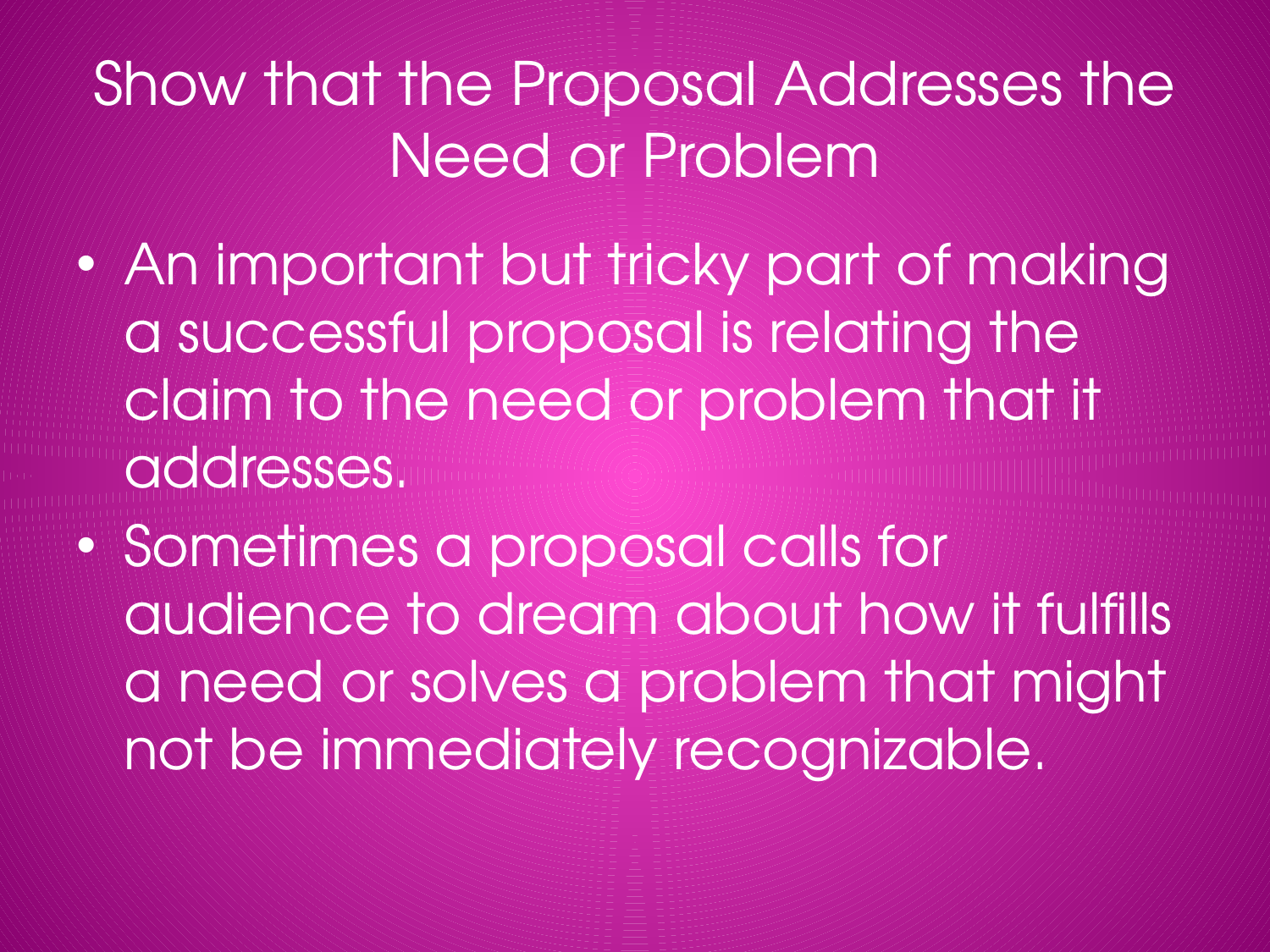

# Show that the Proposal Addresses the Need or Problem
An important but tricky part of making a successful proposal is relating the claim to the need or problem that it addresses.
Sometimes a proposal calls for audience to dream about how it fulfills a need or solves a problem that might not be immediately recognizable.